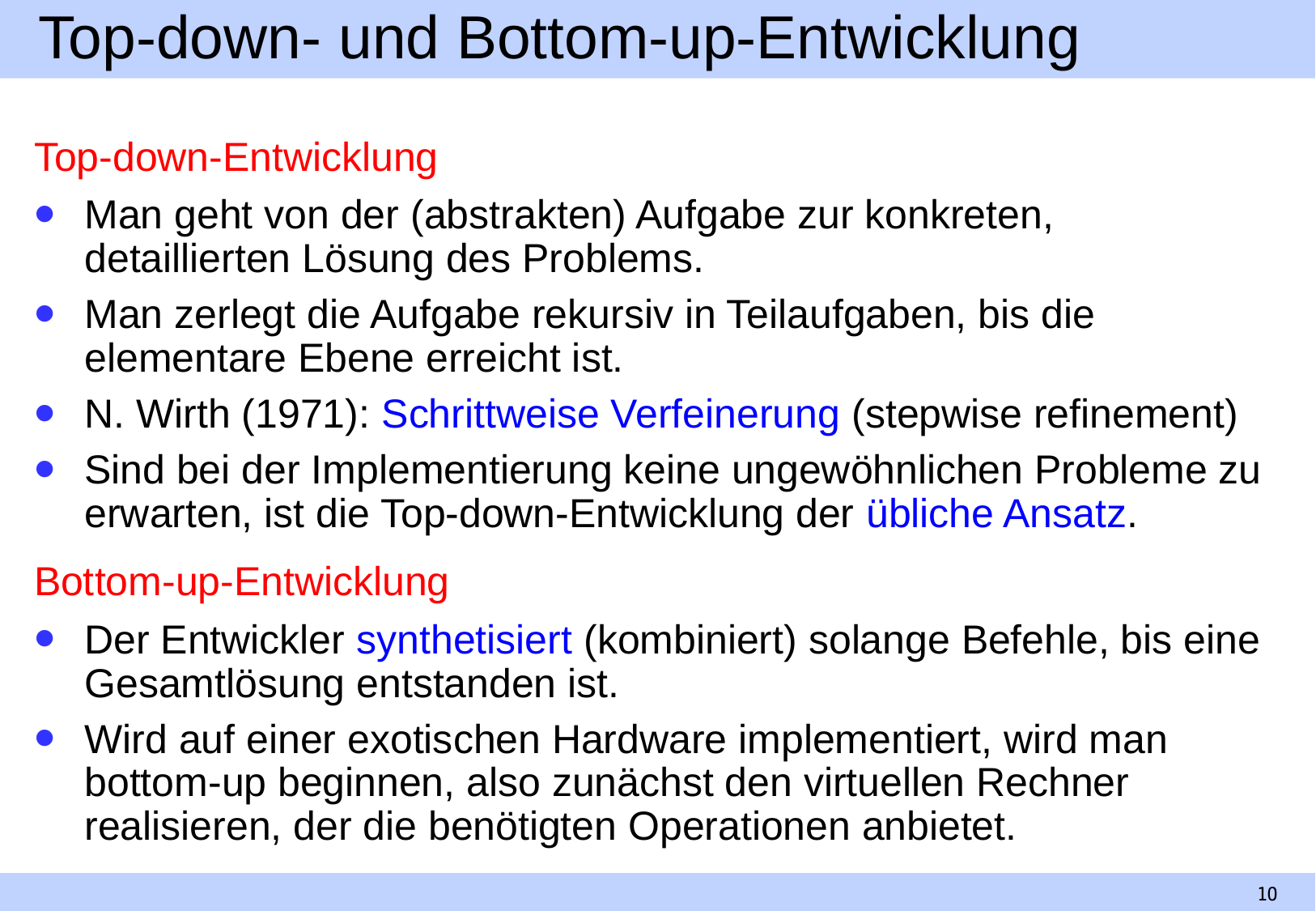

# Top-down- und Bottom-up-Entwicklung
Top-down-Entwicklung
Man geht von der (abstrakten) Aufgabe zur konkreten, detaillierten Lösung des Problems.
Man zerlegt die Aufgabe rekursiv in Teilaufgaben, bis die elementare Ebene erreicht ist.
N. Wirth (1971): Schrittweise Verfeinerung (stepwise refinement)
Sind bei der Implementierung keine ungewöhnlichen Probleme zu erwarten, ist die Top-down-Entwicklung der übliche Ansatz.
Bottom-up-Entwicklung
Der Entwickler synthetisiert (kombiniert) solange Befehle, bis eine Gesamtlösung entstanden ist.
Wird auf einer exotischen Hardware implementiert, wird man bottom-up beginnen, also zunächst den virtuellen Rechner realisieren, der die benötigten Operationen anbietet.
10